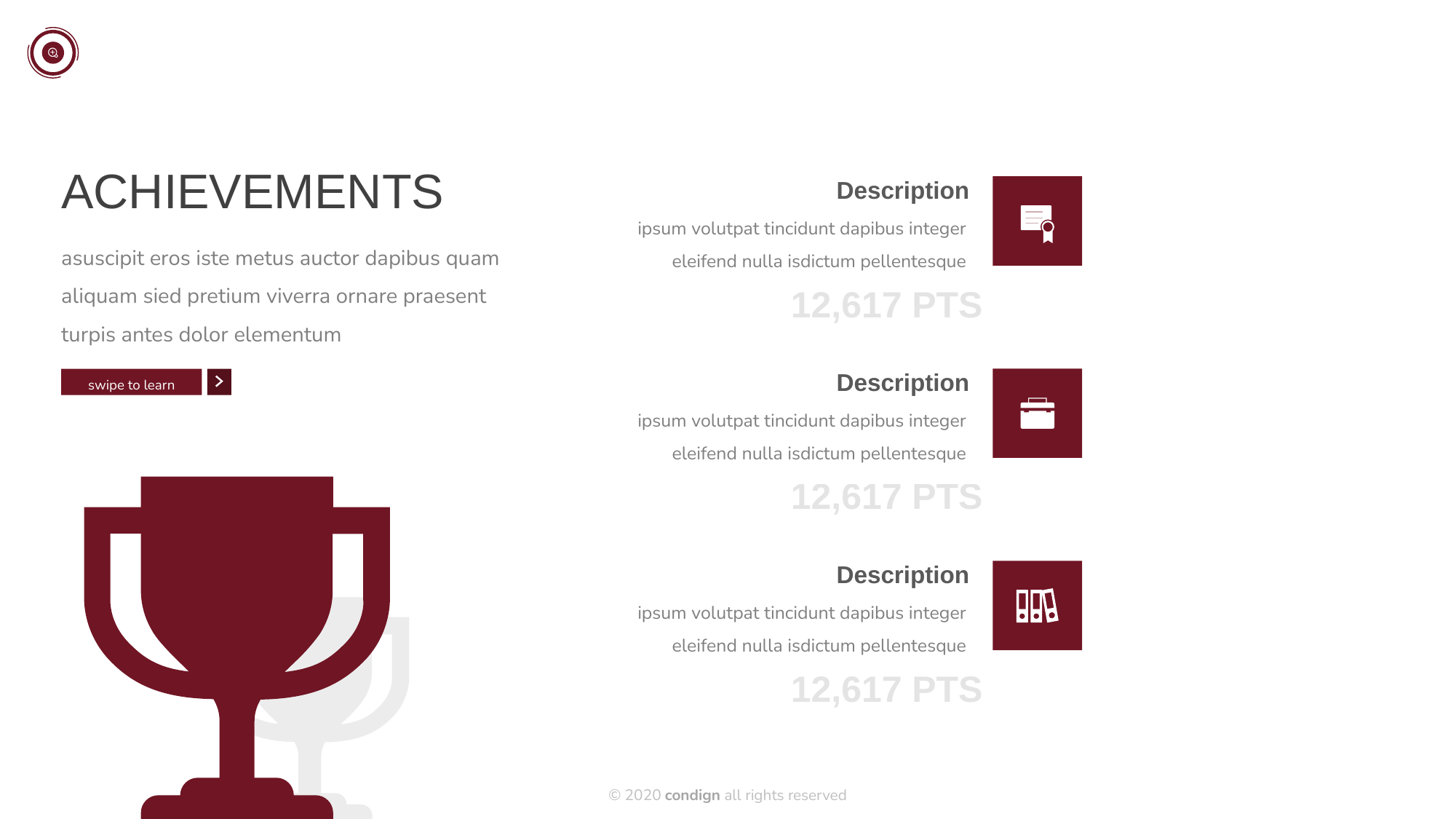

ACHIEVEMENTS
Description

ipsum volutpat tincidunt dapibus integer eleifend nulla isdictum pellentesque
asuscipit eros iste metus auctor dapibus quam aliquam sied pretium viverra ornare praesent turpis antes dolor elementum
12,617 PTS
Description
swipe to learn

ipsum volutpat tincidunt dapibus integer eleifend nulla isdictum pellentesque

12,617 PTS

Description

ipsum volutpat tincidunt dapibus integer eleifend nulla isdictum pellentesque
12,617 PTS
© 2020 condign all rights reserved